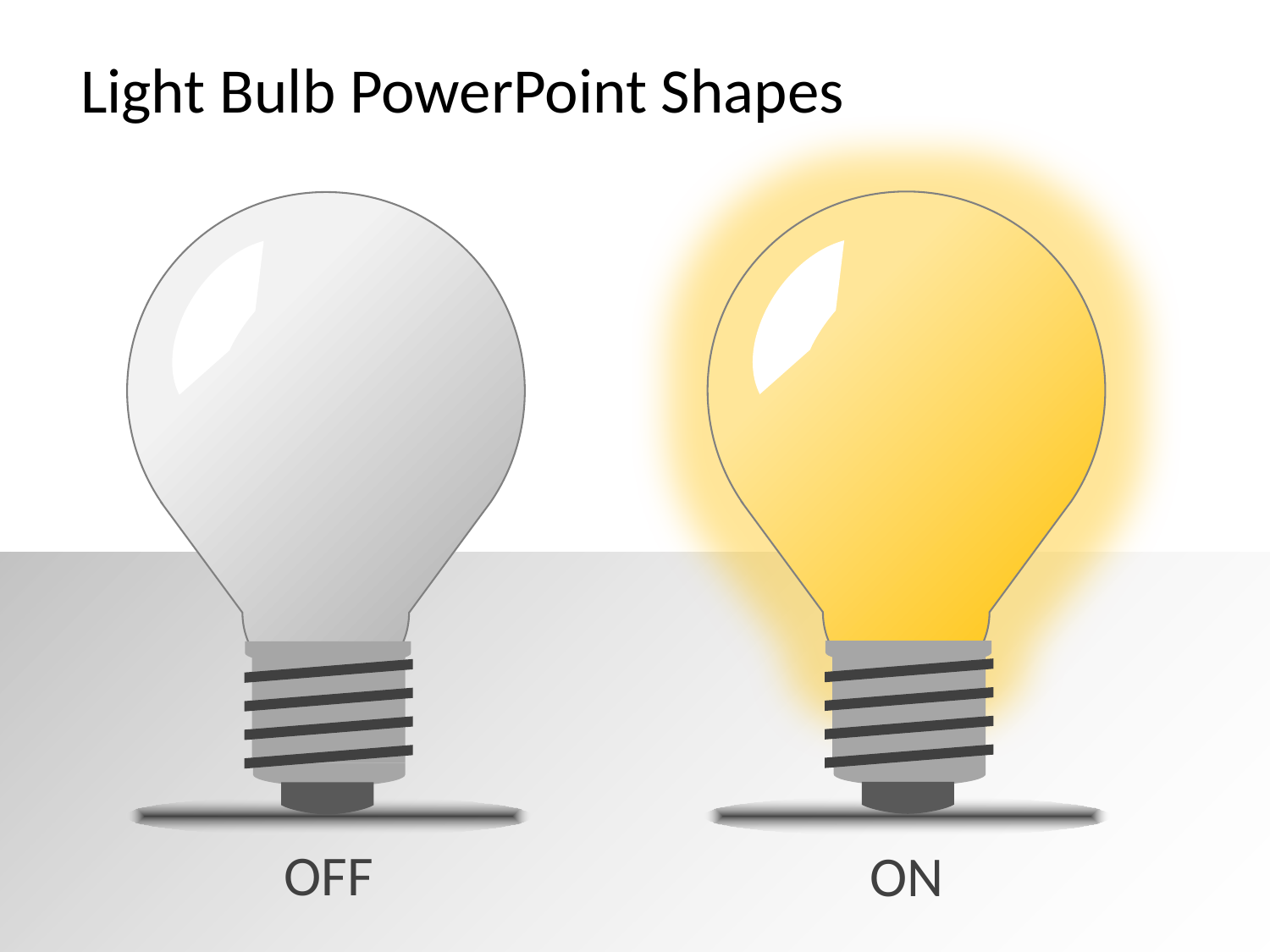

# Light Bulb PowerPoint Shapes

OFF
ON